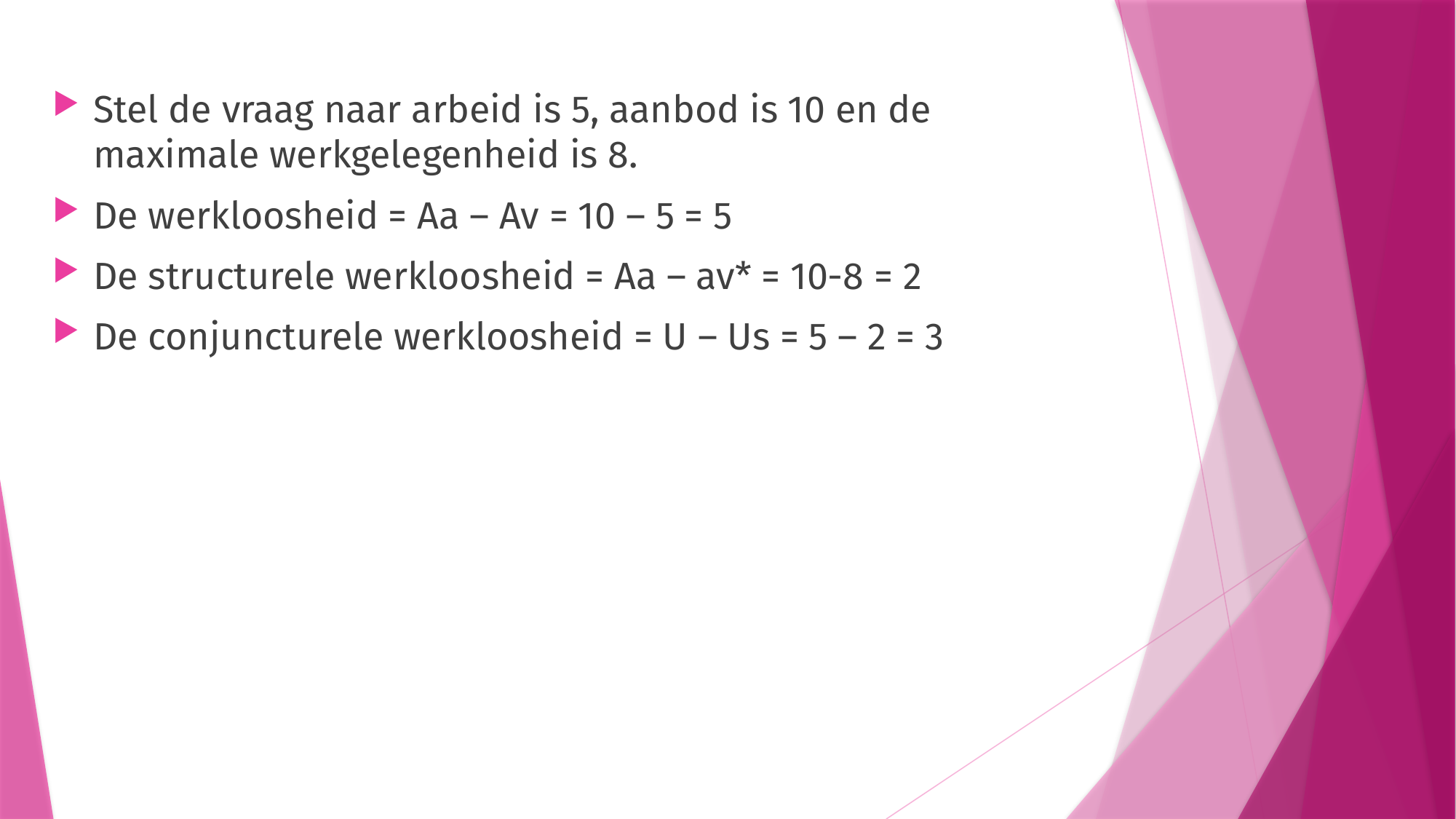

Stel de vraag naar arbeid is 5, aanbod is 10 en de maximale werkgelegenheid is 8.
De werkloosheid = Aa – Av = 10 – 5 = 5
De structurele werkloosheid = Aa – av* = 10-8 = 2
De conjuncturele werkloosheid = U – Us = 5 – 2 = 3